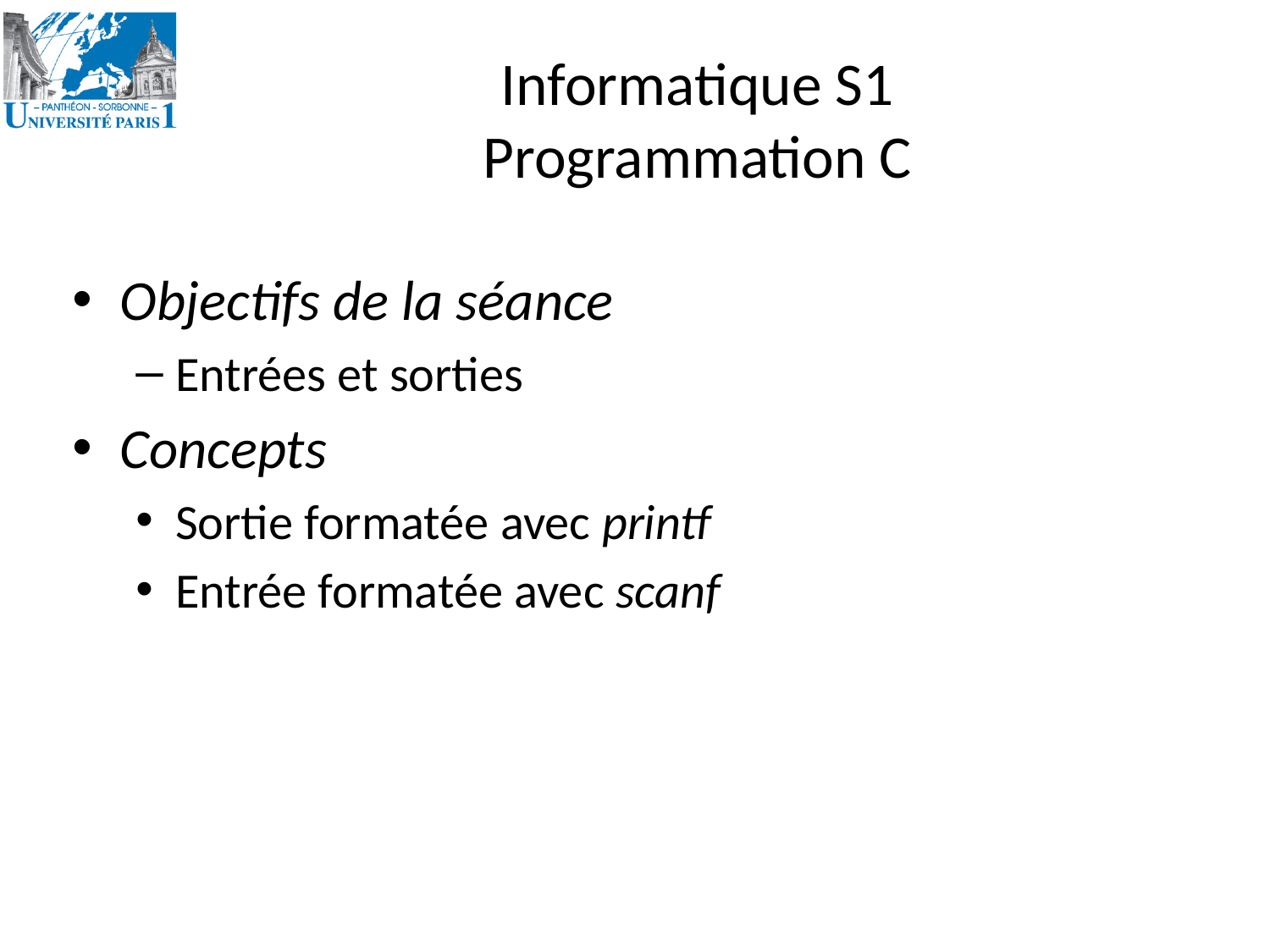

# Informatique S1 Programmation C
Objectifs de la séance
Entrées et sorties
Concepts
Sortie formatée avec printf
Entrée formatée avec scanf